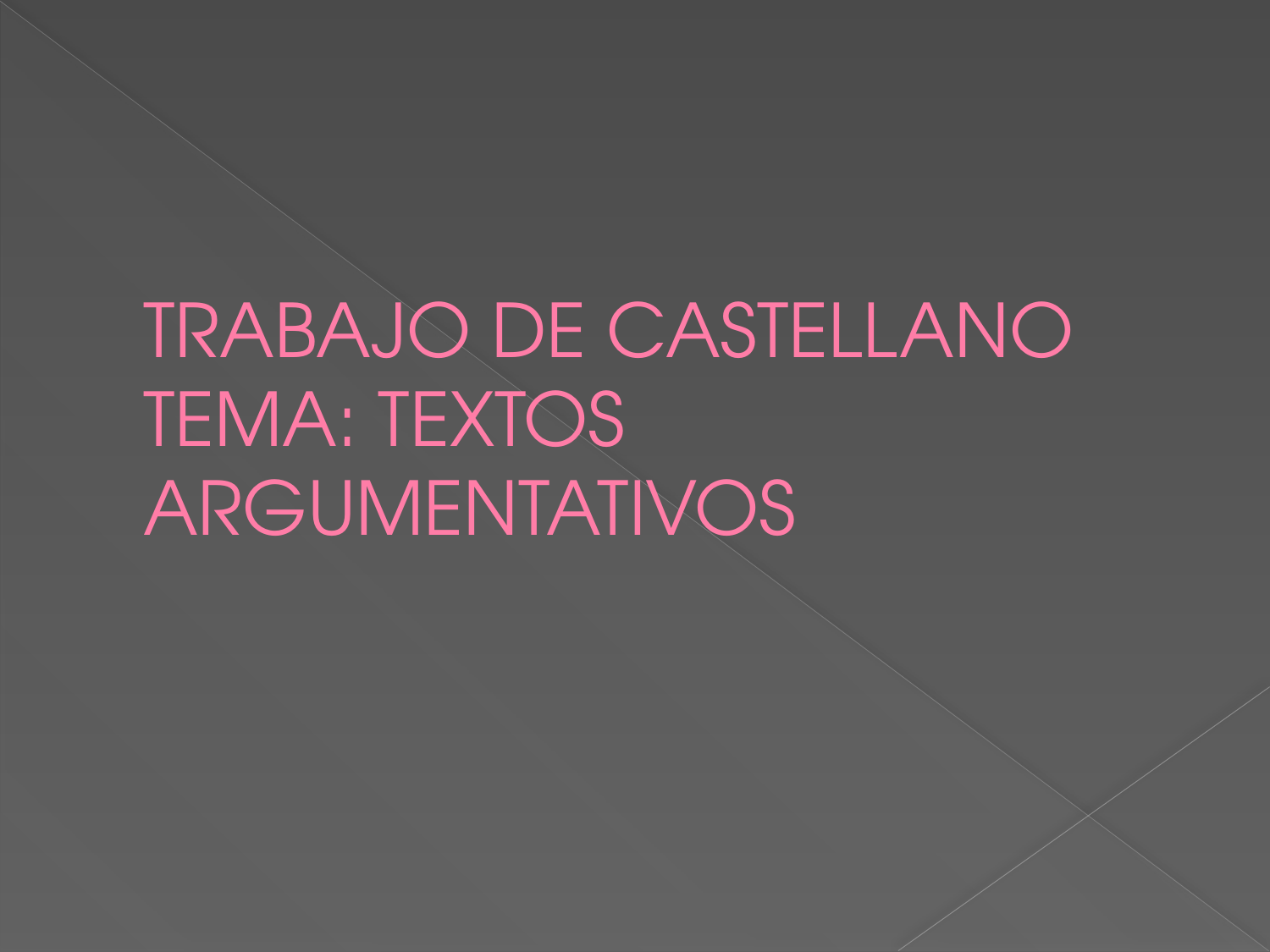

# TRABAJO DE CASTELLANO TEMA: TEXTOS ARGUMENTATIVOS